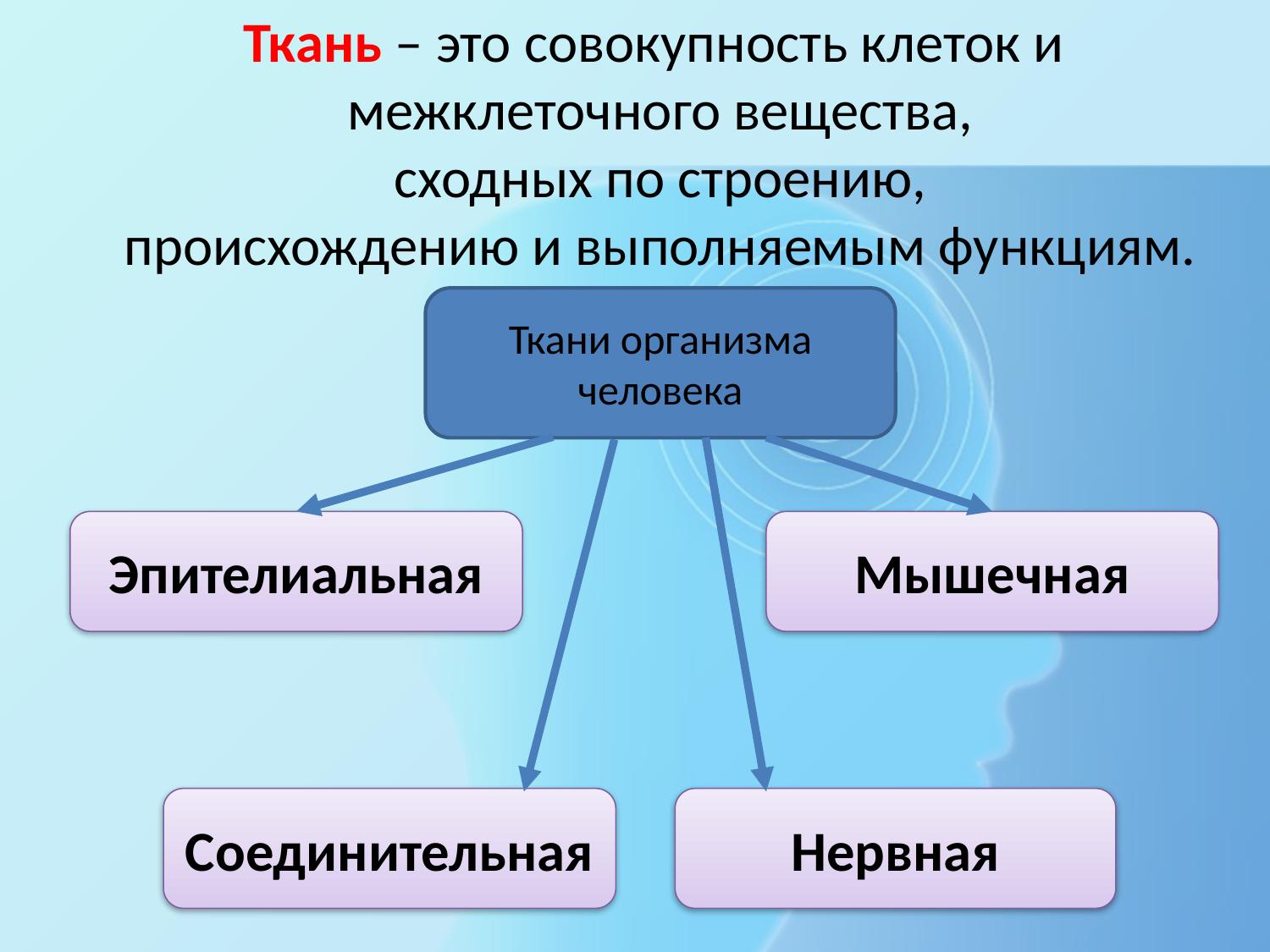

Ткань – это совокупность клеток и
межклеточного вещества,
 сходных по строению,
происхождению и выполняемым функциям.
Ткани организма человека
Эпителиальная
Мышечная
Соединительная
Нервная